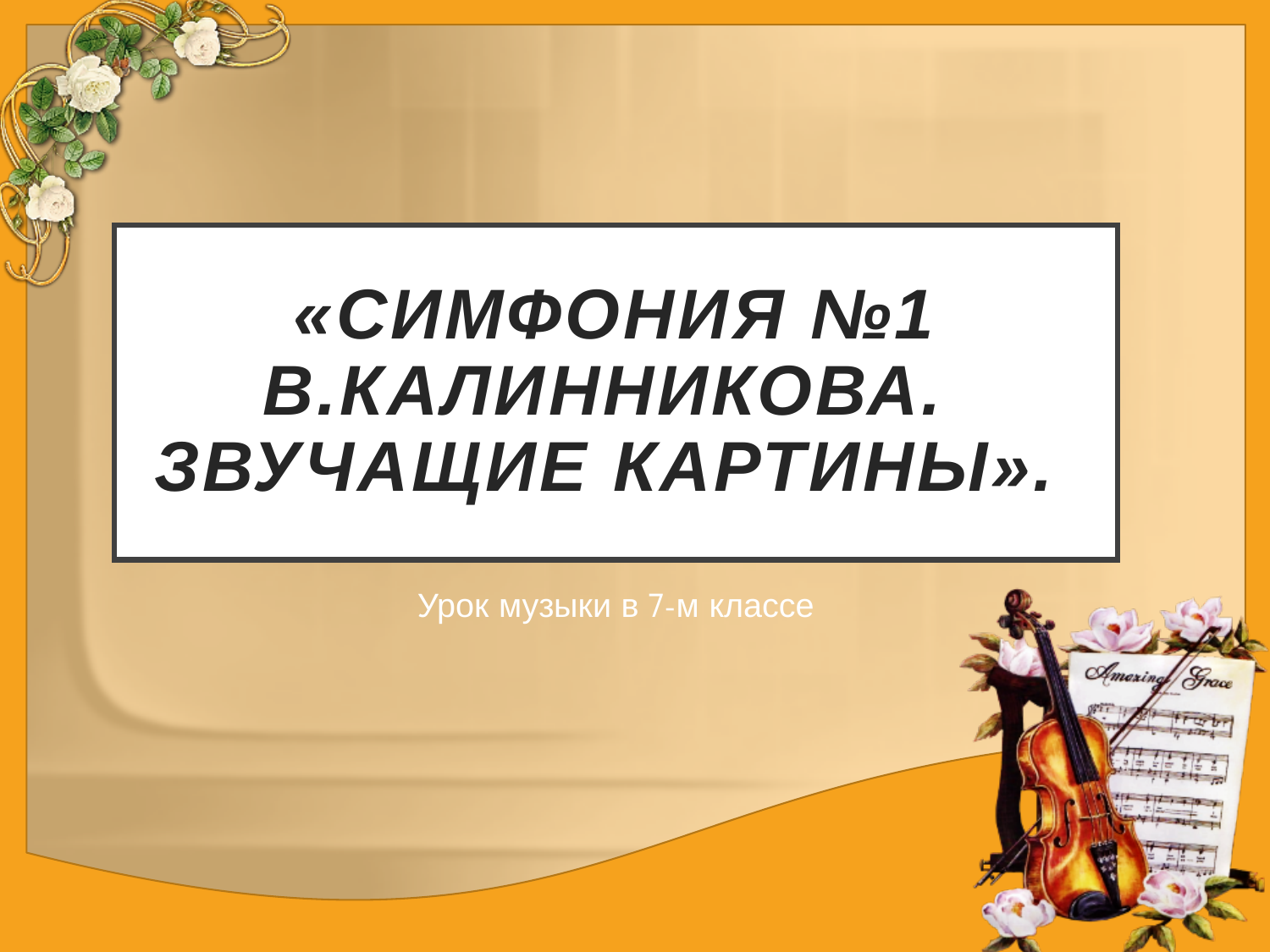

# «Симфония №1 В.Калинникова. Звучащие картины».
Урок музыки в 7-м классе